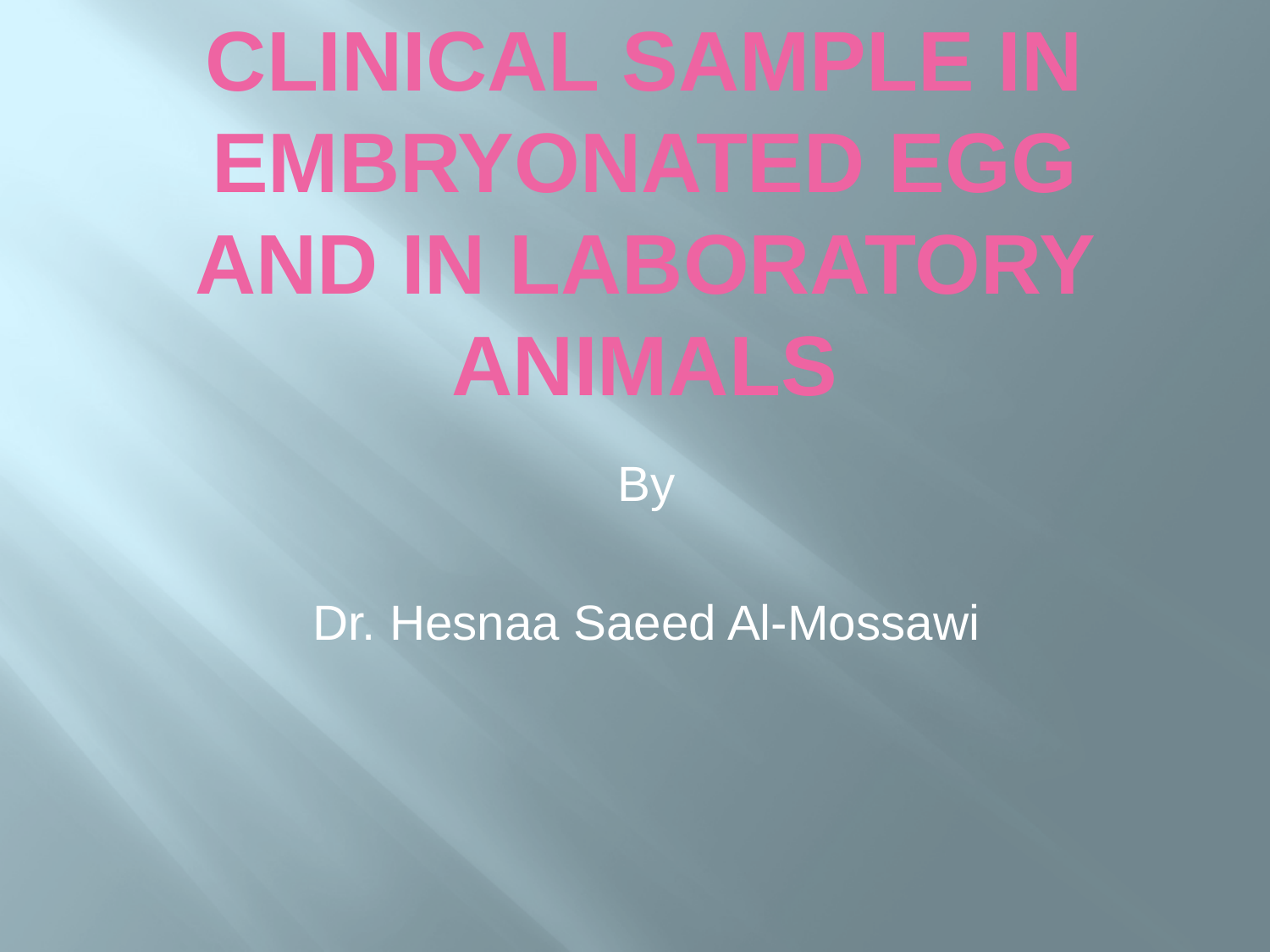

# Inoculation of clinical sample in embryonated egg and in laboratory animals
By

Dr. Hesnaa Saeed Al-Mossawi